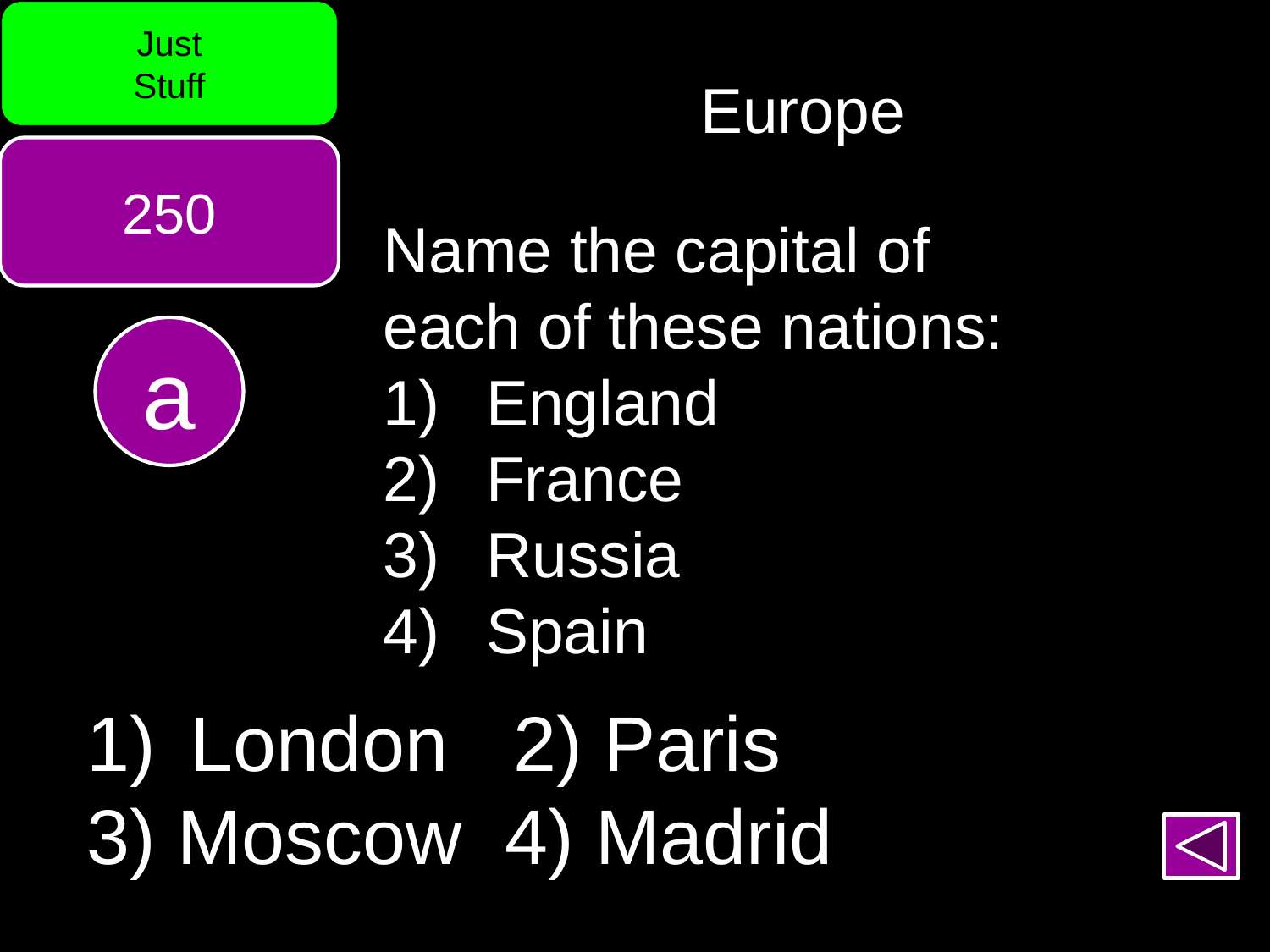

Just
Stuff
Europe
250

Name the capital of
each of these nations:
England
France
Russia
Spain
a
London   2) Paris
3) Moscow  4) Madrid